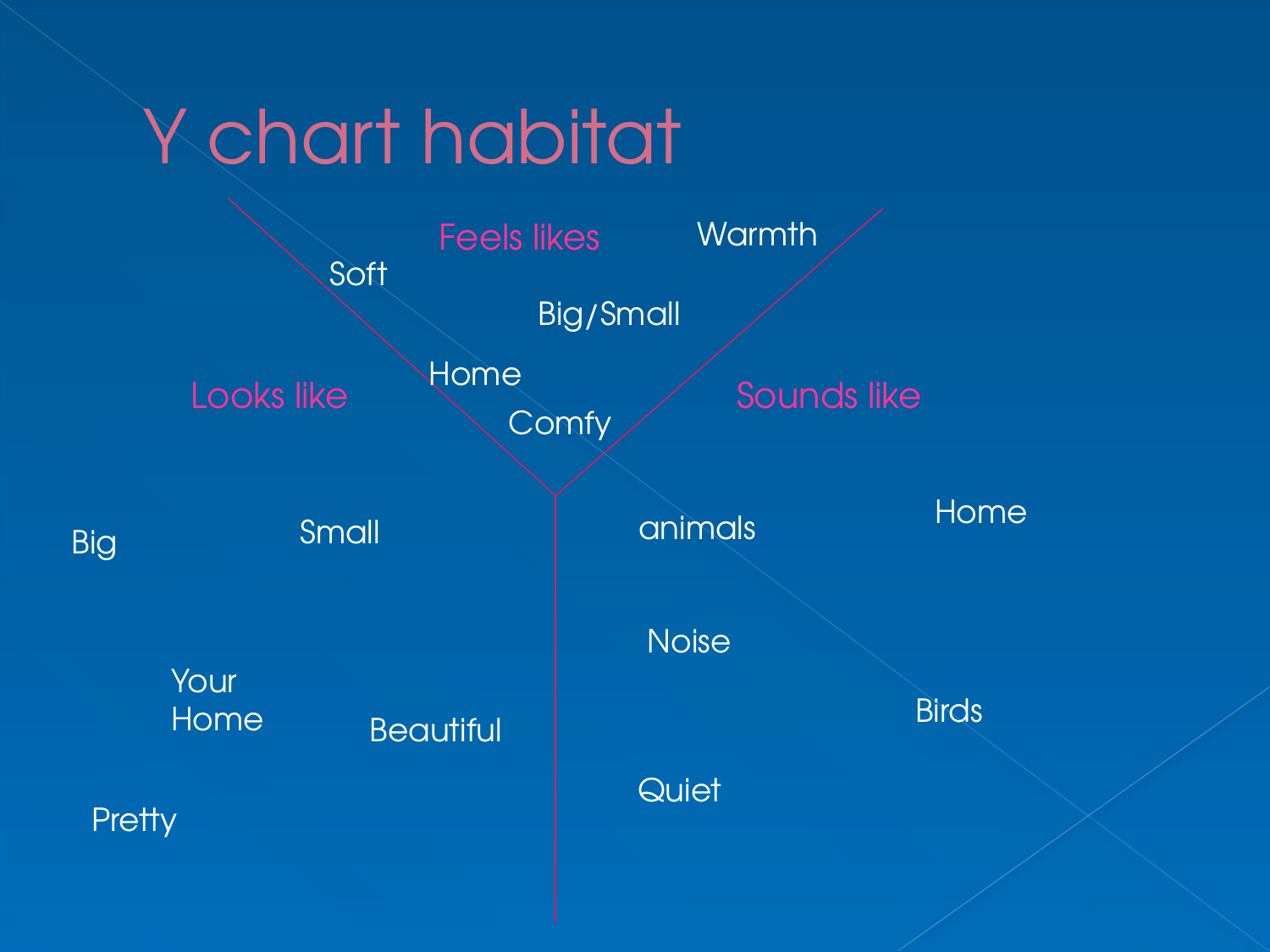

# Y chart habitat
Feels likes
Warmth
Soft
Big/Small
Home
Looks like
Sounds like
Comfy
Home
animals
Small
Big
Noise
Your Home
Birds
Beautiful

Quiet
Pretty